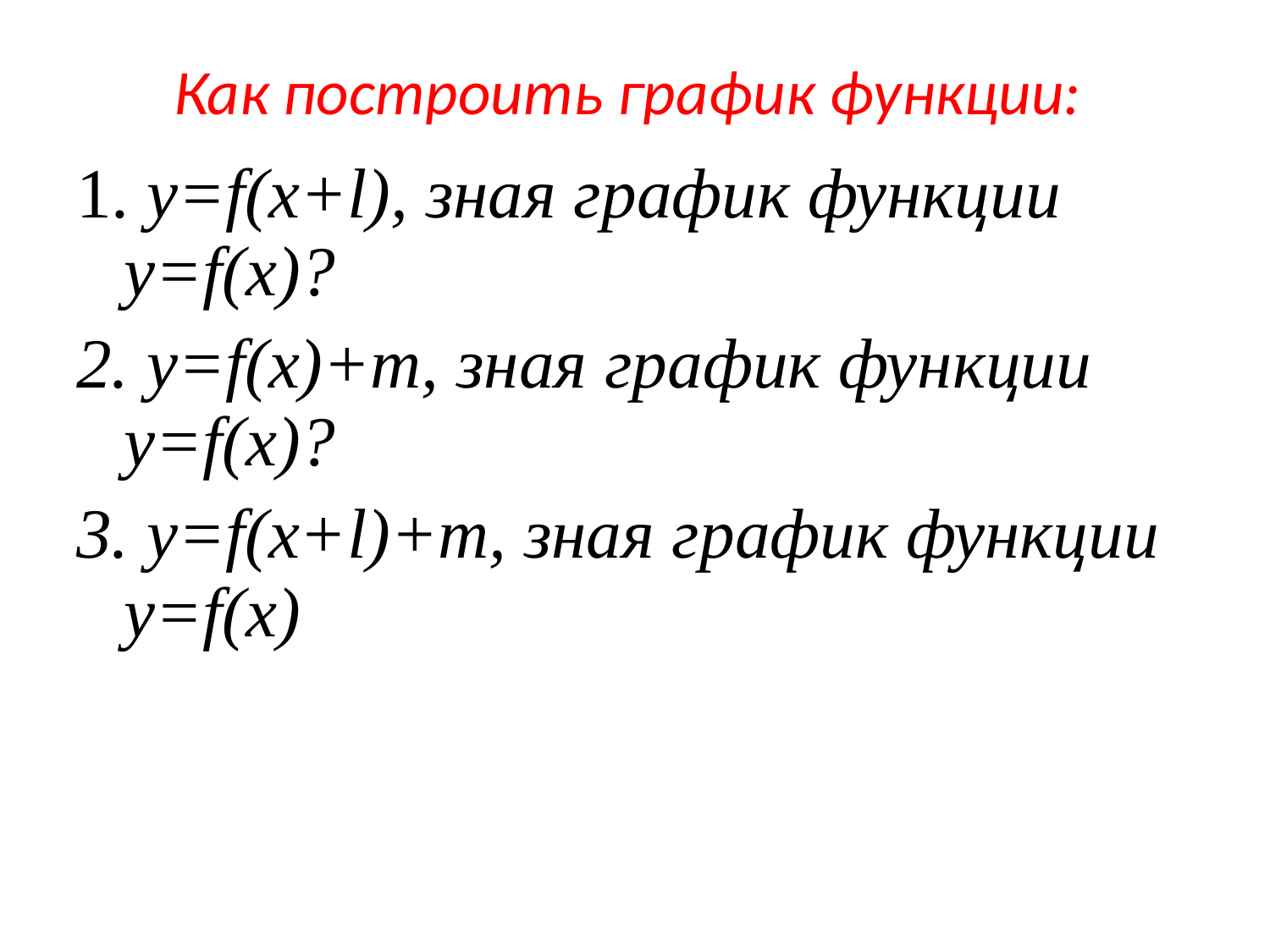

# Как построить график функции:
1. у=f(x+l), зная график функции у=f(x)?
2. у=f(x)+m, зная график функции у=f(x)?
3. у=f(x+l)+m, зная график функции у=f(x)